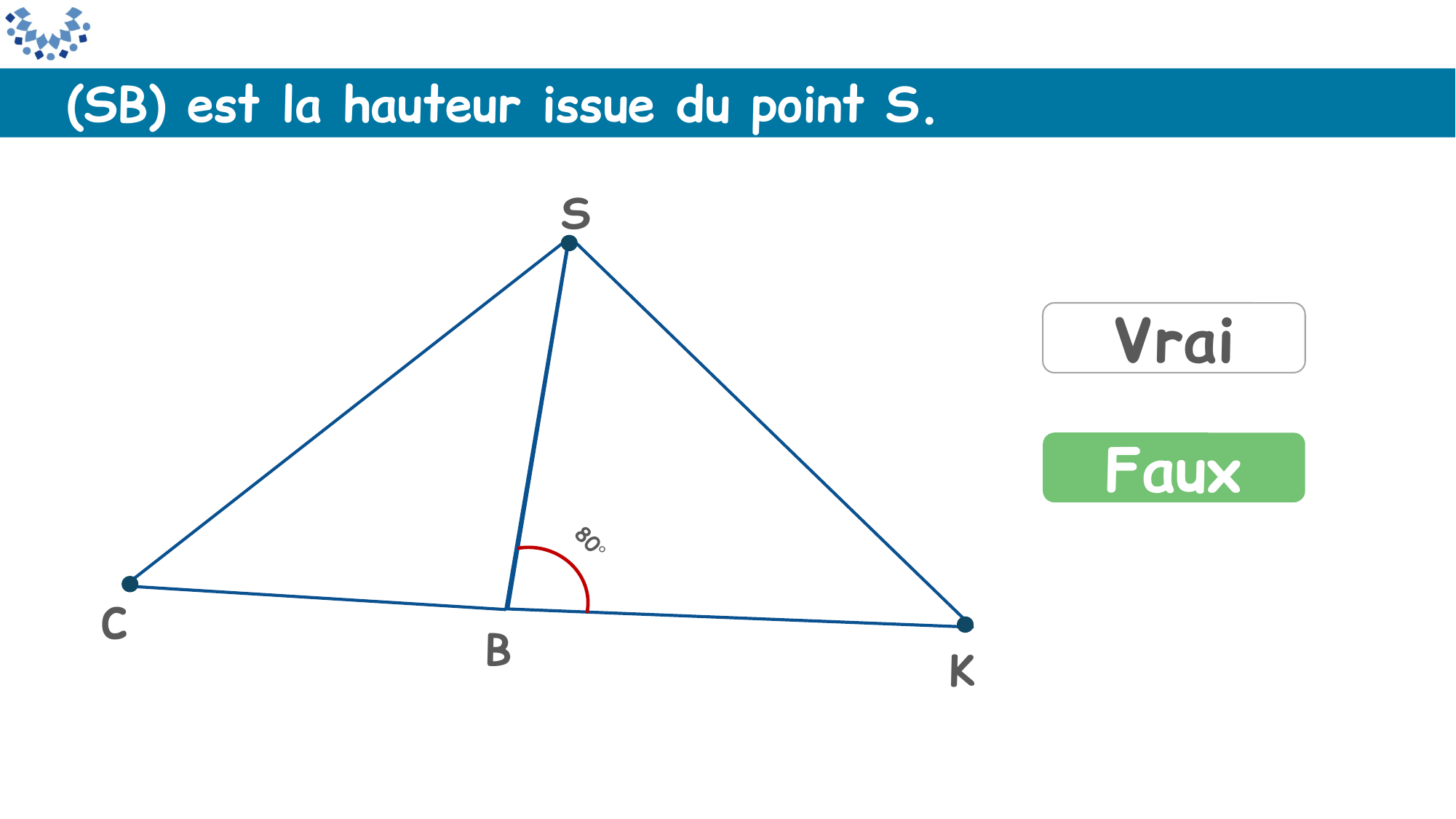

(SB) est la hauteur issue du point S.
S

Vrai
Faux

C

B
K